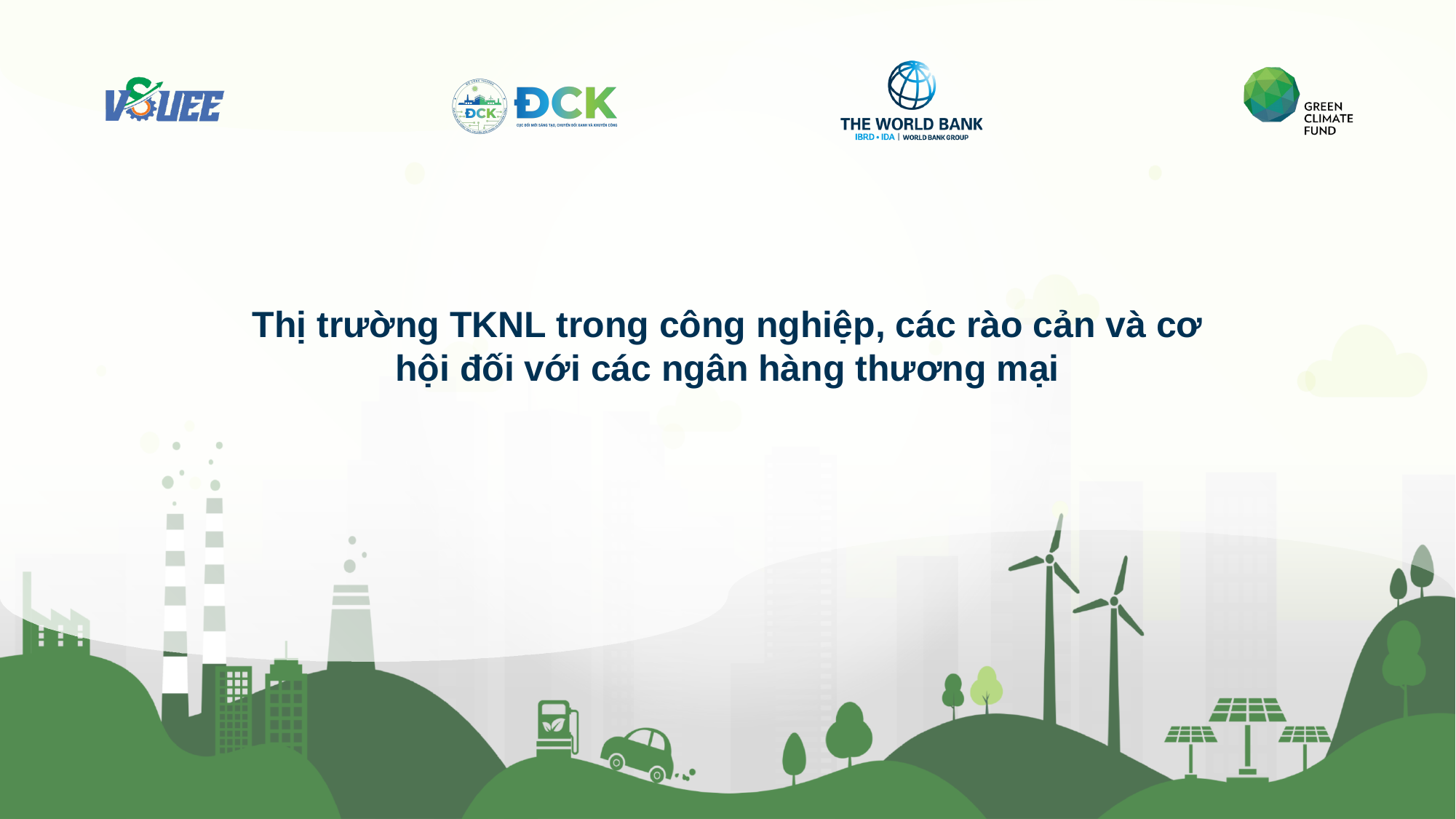

Thị trường TKNL trong công nghiệp, các rào cản và cơ hội đối với các ngân hàng thương mại